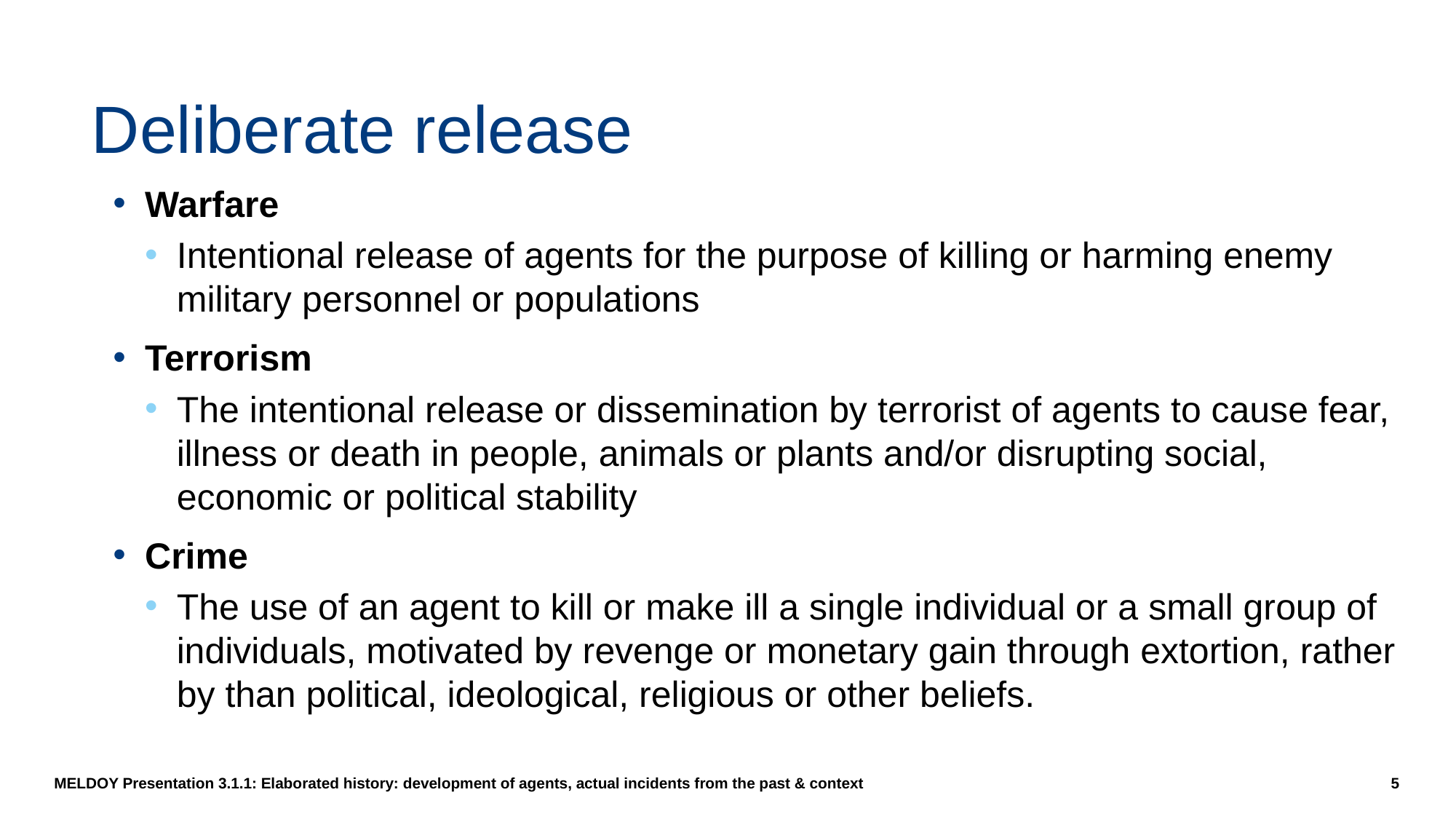

# Deliberate release
Warfare
Intentional release of agents for the purpose of killing or harming enemy military personnel or populations
Terrorism
The intentional release or dissemination by terrorist of agents to cause fear, illness or death in people, animals or plants and/or disrupting social, economic or political stability
Crime
The use of an agent to kill or make ill a single individual or a small group of individuals, motivated by revenge or monetary gain through extortion, rather by than political, ideological, religious or other beliefs.

MELDOY Presentation 3.1.1: Elaborated history: development of agents, actual incidents from the past & context
5